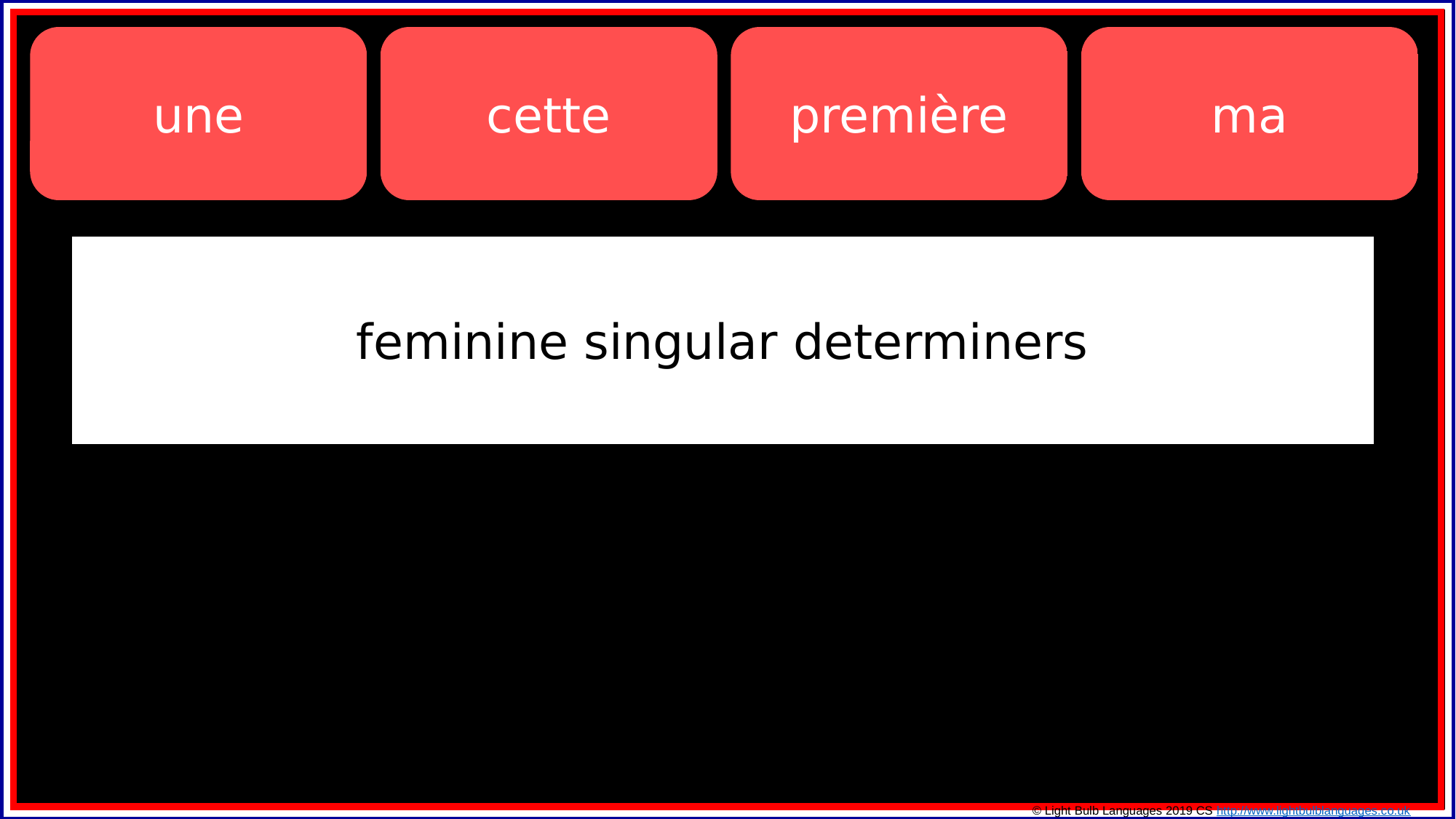

une
cette
première
ma
feminine singular determiners
© Light Bulb Languages 2019 CS http://www.lightbulblanguages.co.uk